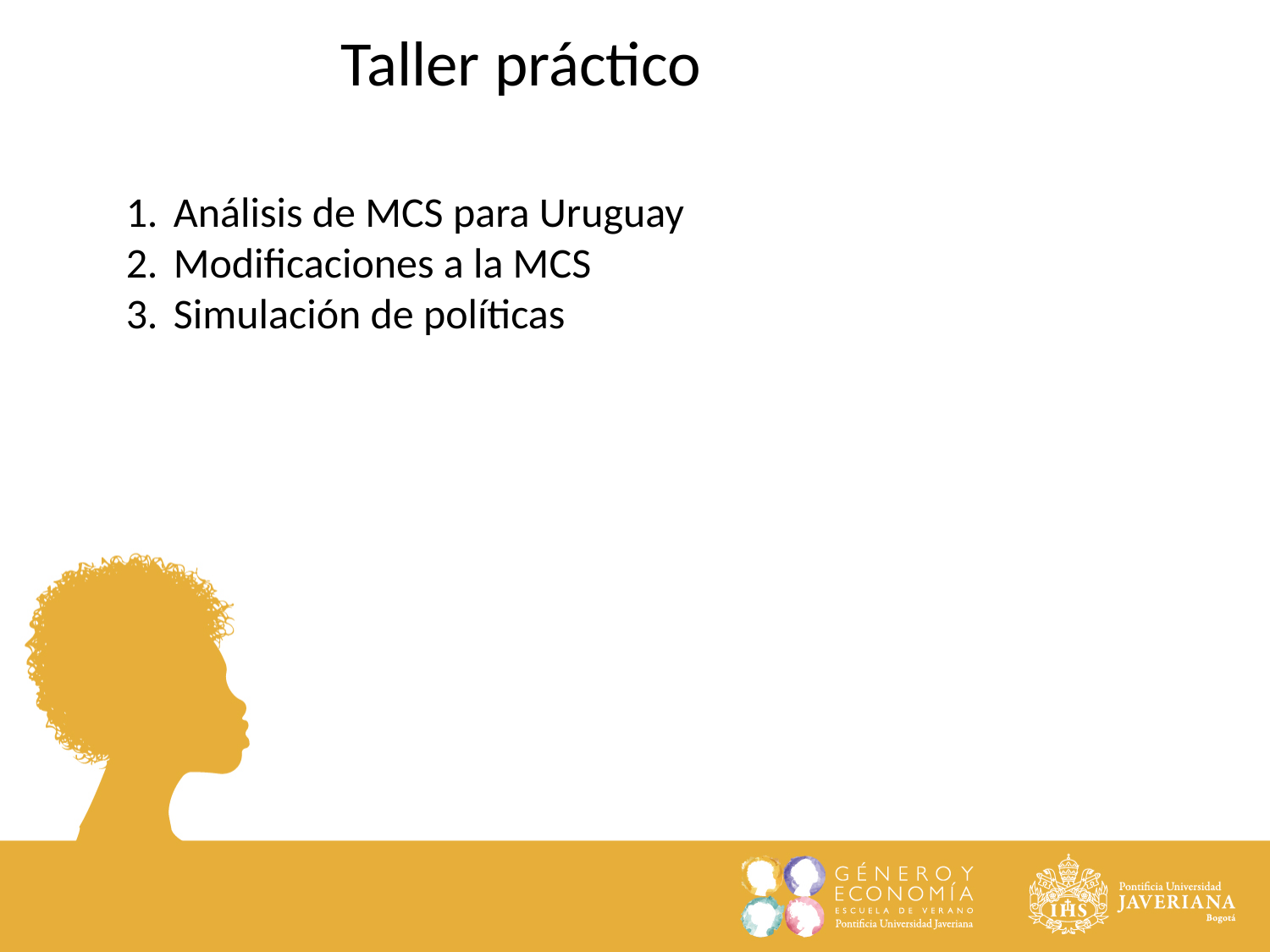

Taller práctico
Análisis de MCS para Uruguay
Modificaciones a la MCS
Simulación de políticas